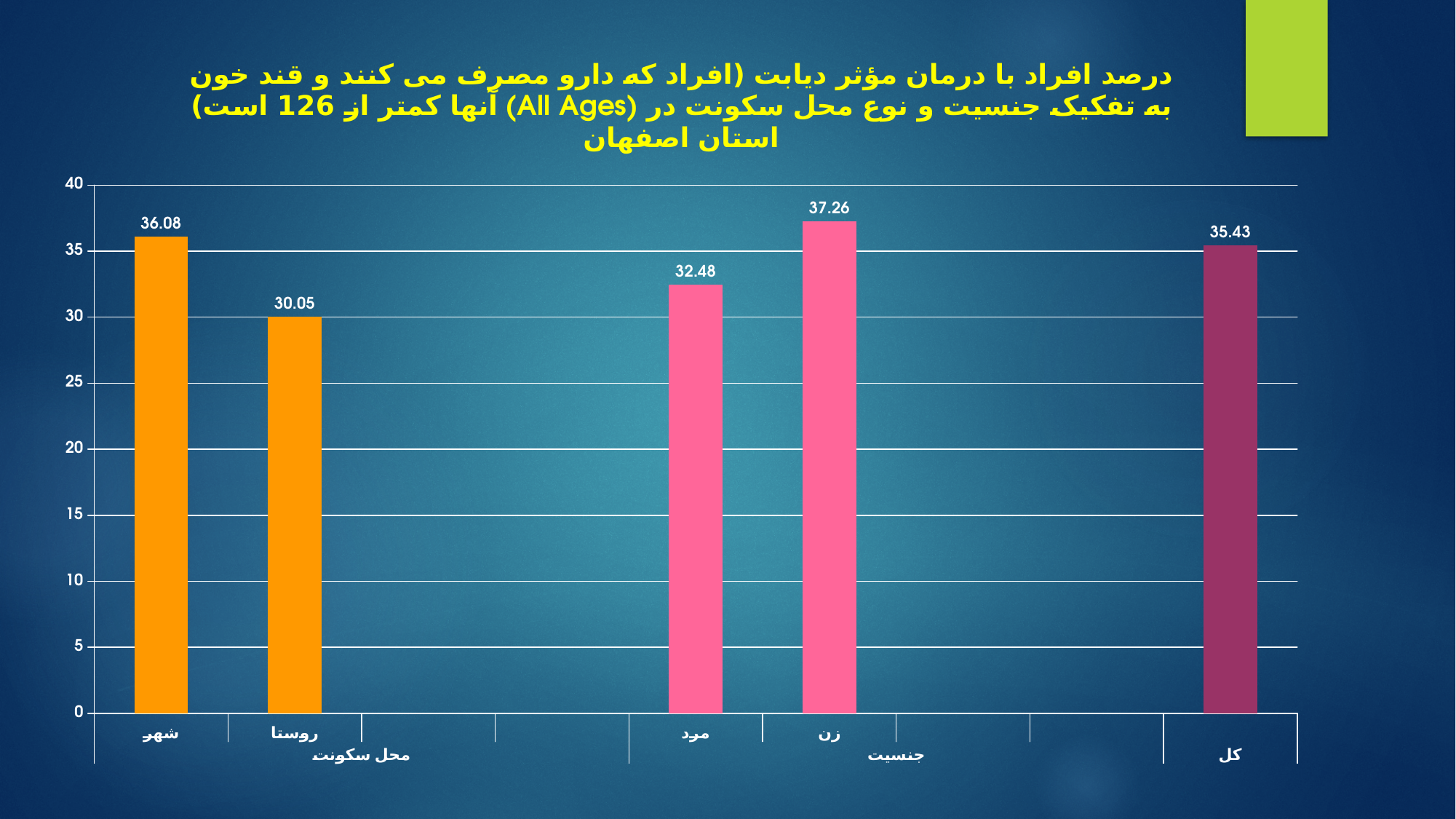

### Chart: درصد افراد با درمان مؤثر دیابت (افراد که دارو مصرف می کنند و قند خون آنها کمتر از 126 است) (All Ages) به تفکیک جنسیت و نوع محل سکونت در استان اصفهان

| Category |  |
|---|---|
| شهر | 36.08 |
| روستا | 30.05 |
|  | None |
|  | None |
| مرد | 32.48 |
| زن | 37.26 |
|  | None |
|  | None |
|  | 35.43 |